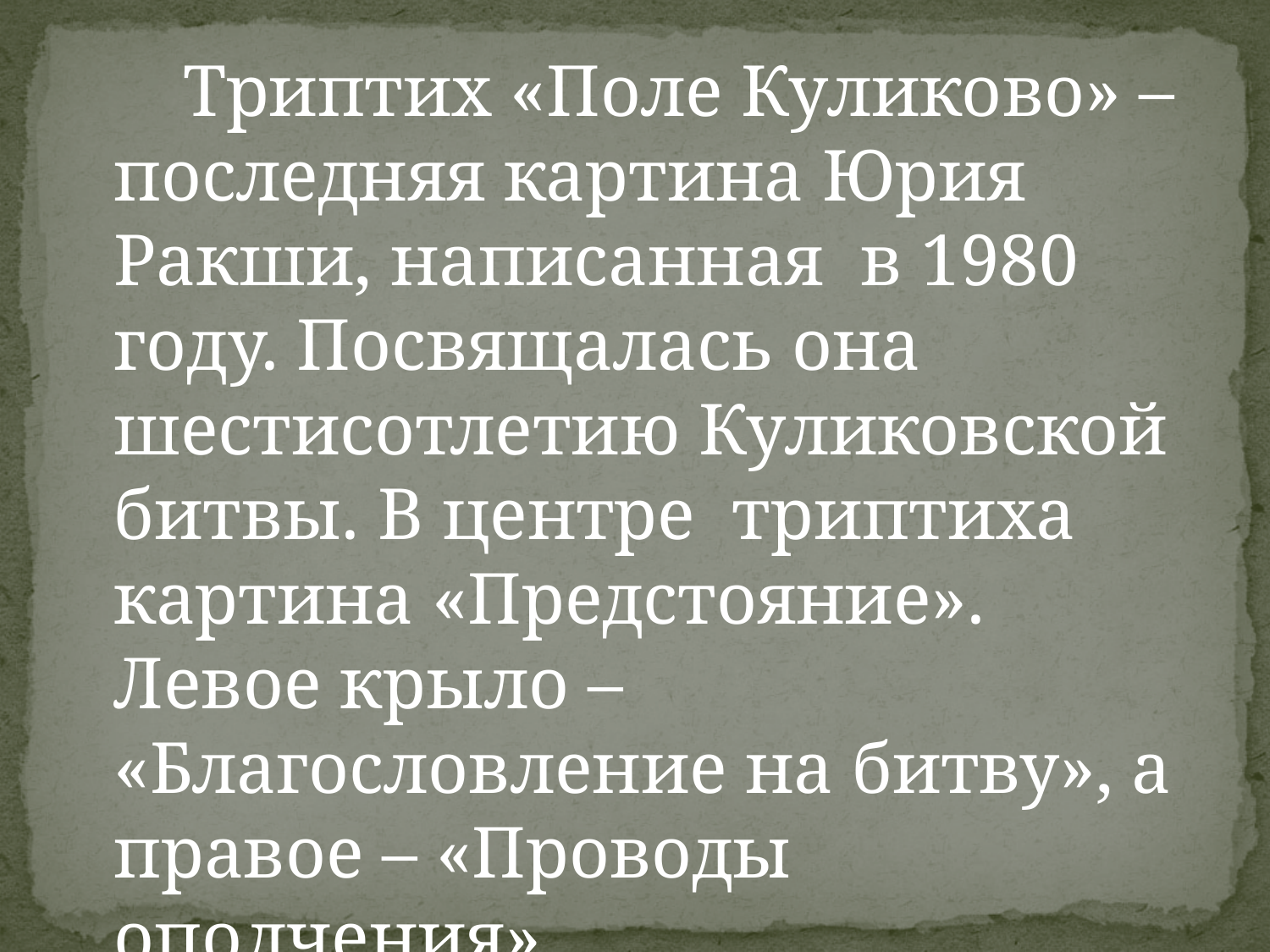

Триптих «Поле Куликово» – последняя картина Юрия Ракши, написанная  в 1980 году. Посвящалась она шестисотлетию Куликовской битвы. В центре  триптиха картина «Предстояние». Левое крыло – «Благословление на битву», а правое – «Проводы ополчения».